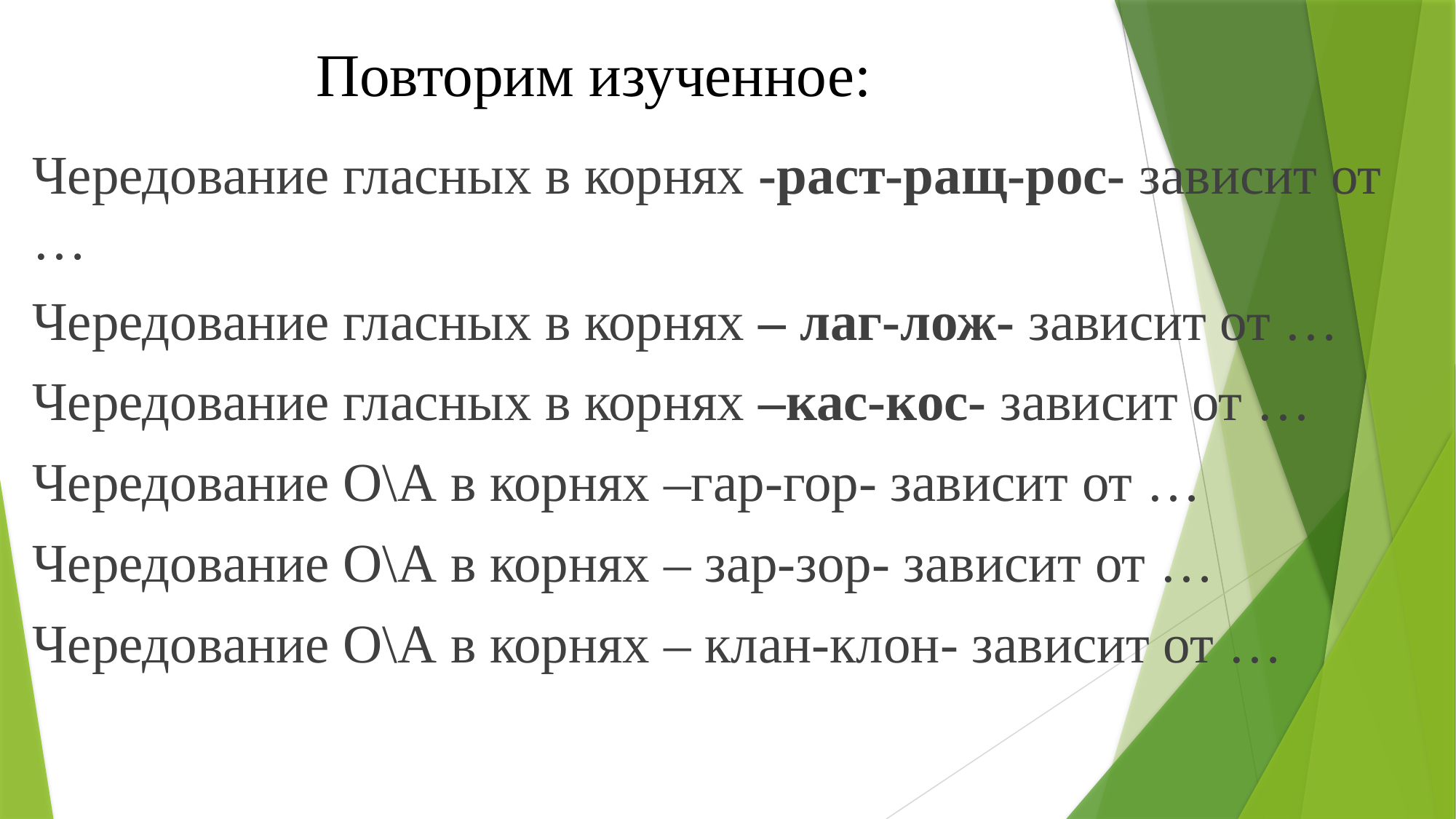

# Повторим изученное:
Чередование гласных в корнях -раст-ращ-рос- зависит от …
Чередование гласных в корнях – лаг-лож- зависит от …
Чередование гласных в корнях –кас-кос- зависит от …
Чередование О\А в корнях –гар-гор- зависит от …
Чередование О\А в корнях – зар-зор- зависит от …
Чередование О\А в корнях – клан-клон- зависит от …